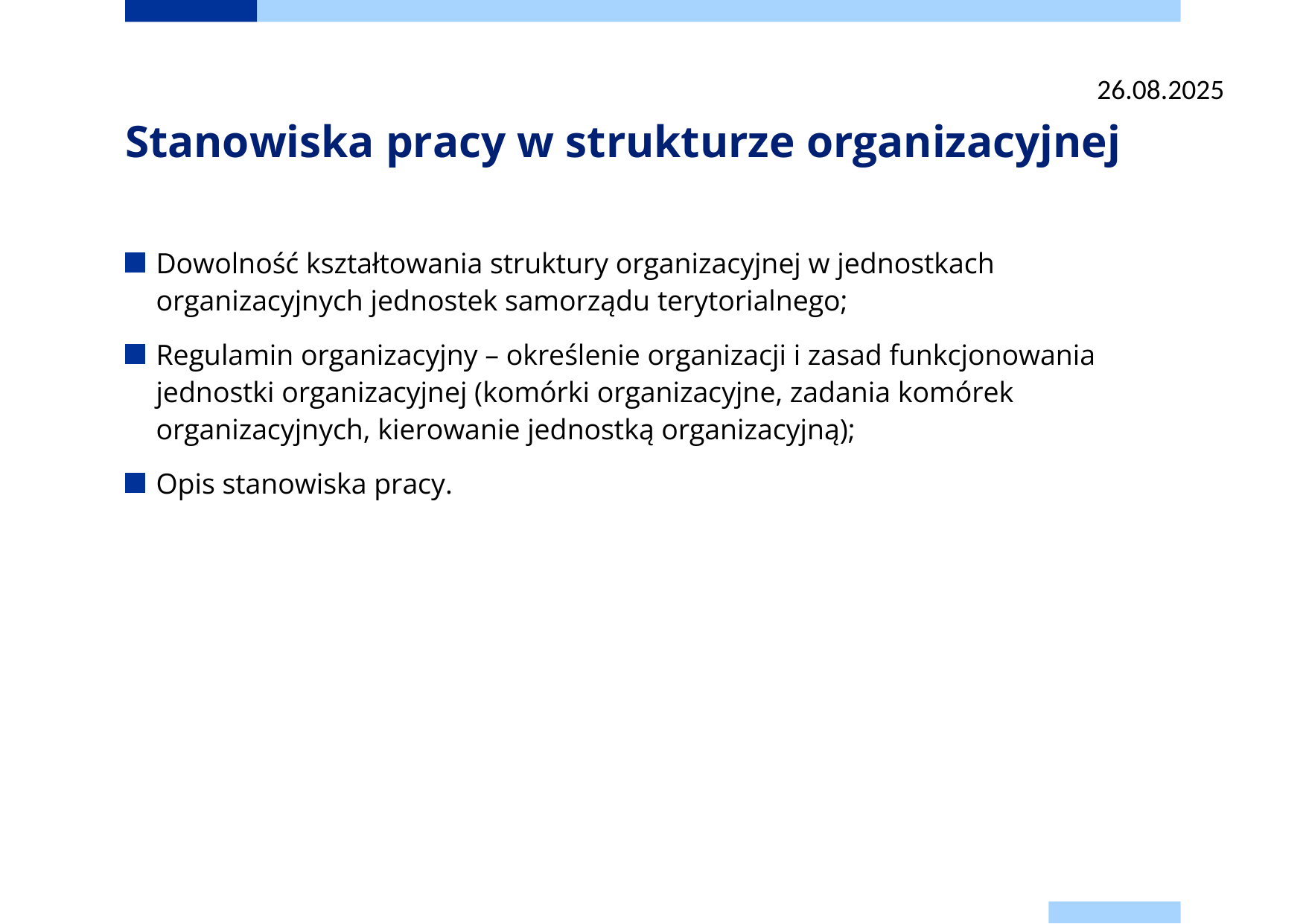

26.08.2025
# Stanowiska pracy w strukturze organizacyjnej
Dowolność kształtowania struktury organizacyjnej w jednostkach organizacyjnych jednostek samorządu terytorialnego;
Regulamin organizacyjny – określenie organizacji i zasad funkcjonowania jednostki organizacyjnej (komórki organizacyjne, zadania komórek organizacyjnych, kierowanie jednostką organizacyjną);
Opis stanowiska pracy.